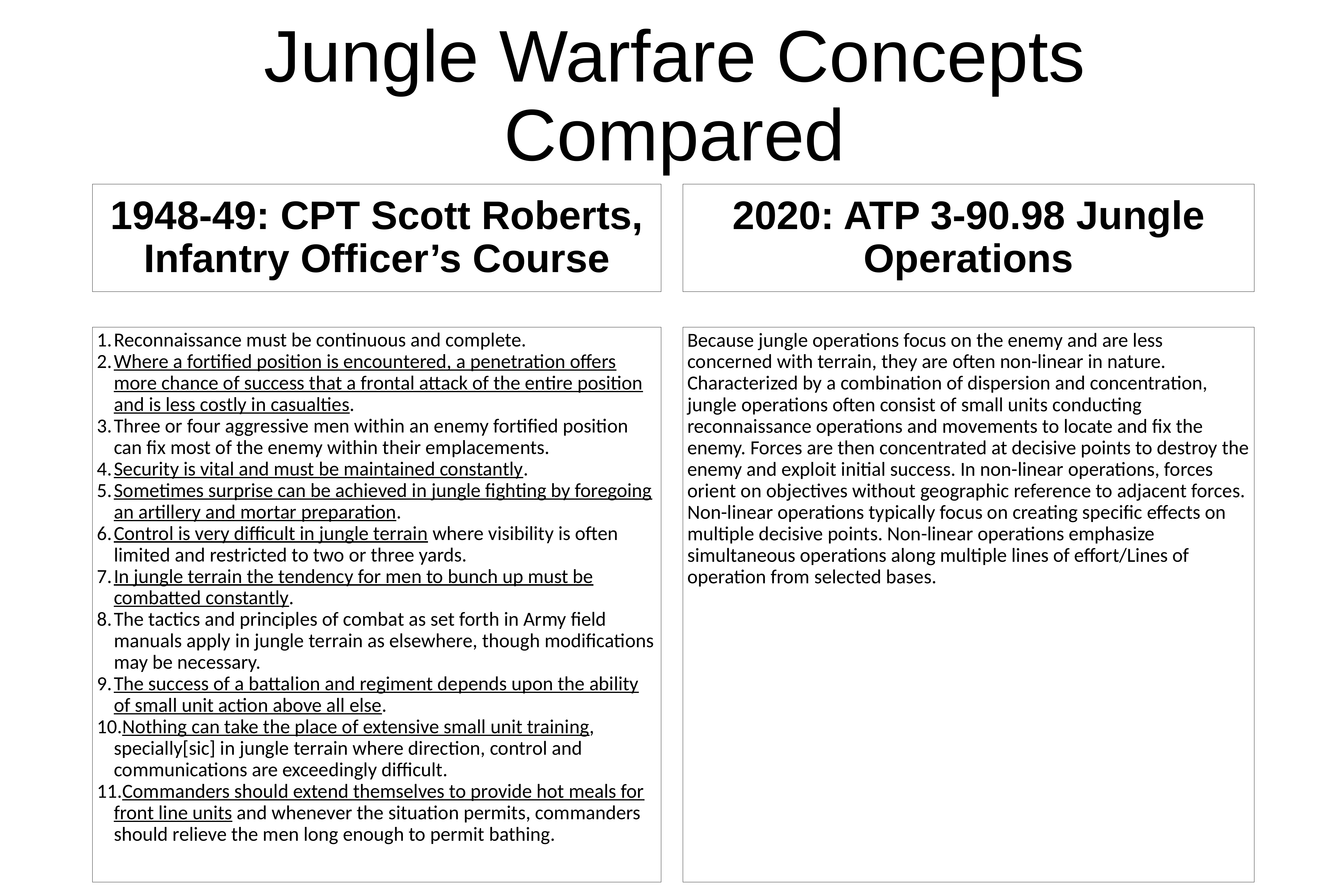

# Jungle Warfare Concepts Compared
1948-49: CPT Scott Roberts, Infantry Officer’s Course
2020: ATP 3-90.98 Jungle Operations
Reconnaissance must be continuous and complete.
Where a fortified position is encountered, a penetration offers more chance of success that a frontal attack of the entire position and is less costly in casualties.
Three or four aggressive men within an enemy fortified position can fix most of the enemy within their emplacements.
Security is vital and must be maintained constantly.
Sometimes surprise can be achieved in jungle fighting by foregoing an artillery and mortar preparation.
Control is very difficult in jungle terrain where visibility is often limited and restricted to two or three yards.
In jungle terrain the tendency for men to bunch up must be combatted constantly.
The tactics and principles of combat as set forth in Army field manuals apply in jungle terrain as elsewhere, though modifications may be necessary.
The success of a battalion and regiment depends upon the ability of small unit action above all else.
Nothing can take the place of extensive small unit training, specially[sic] in jungle terrain where direction, control and communications are exceedingly difficult.
Commanders should extend themselves to provide hot meals for front line units and whenever the situation permits, commanders should relieve the men long enough to permit bathing.
Because jungle operations focus on the enemy and are less concerned with terrain, they are often non-linear in nature. Characterized by a combination of dispersion and concentration, jungle operations often consist of small units conducting reconnaissance operations and movements to locate and fix the enemy. Forces are then concentrated at decisive points to destroy the enemy and exploit initial success. In non-linear operations, forces orient on objectives without geographic reference to adjacent forces. Non-linear operations typically focus on creating specific effects on multiple decisive points. Non-linear operations emphasize simultaneous operations along multiple lines of effort/Lines of operation from selected bases.